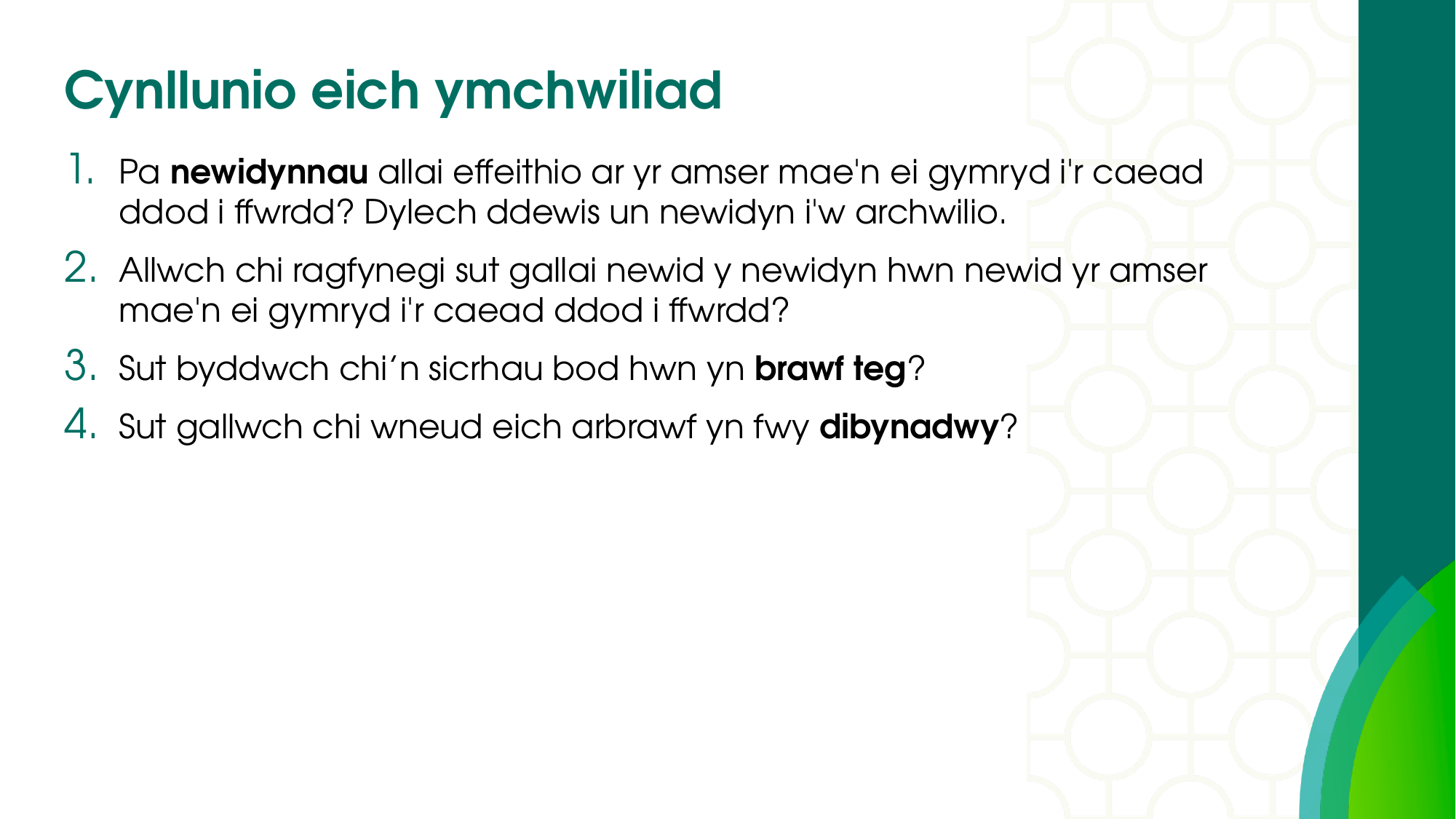

# Cynllunio eich ymchwiliad
Pa newidynnau allai effeithio ar yr amser mae'n ei gymryd i'r caead ddod i ffwrdd? Dylech ddewis un newidyn i'w archwilio.
Allwch chi ragfynegi sut gallai newid y newidyn hwn newid yr amser mae'n ei gymryd i'r caead ddod i ffwrdd?
Sut byddwch chi’n sicrhau bod hwn yn brawf teg?
Sut gallwch chi wneud eich arbrawf yn fwy dibynadwy?